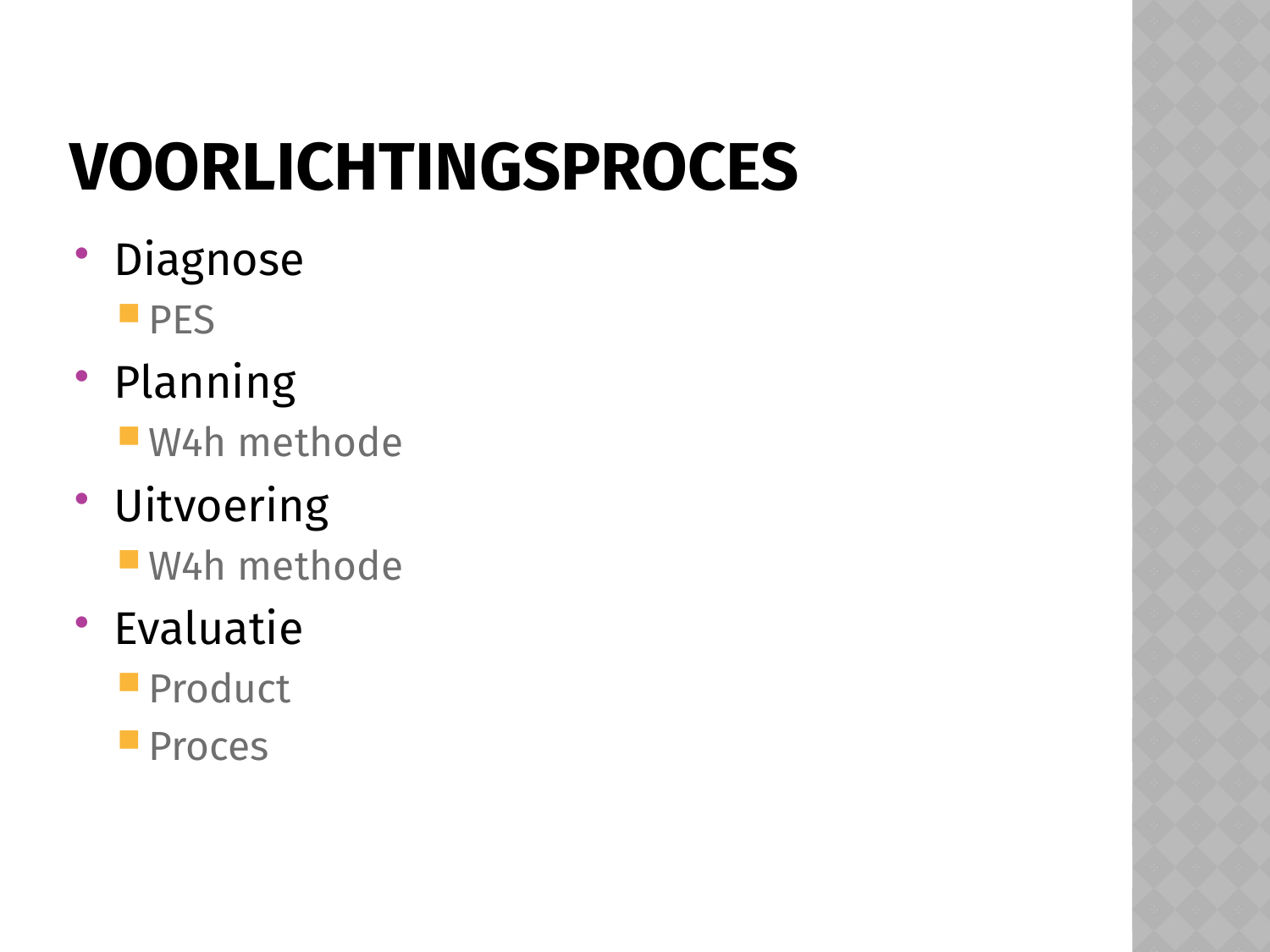

# voorlichtingsproces
Diagnose
PES
Planning
W4h methode
Uitvoering
W4h methode
Evaluatie
Product
Proces